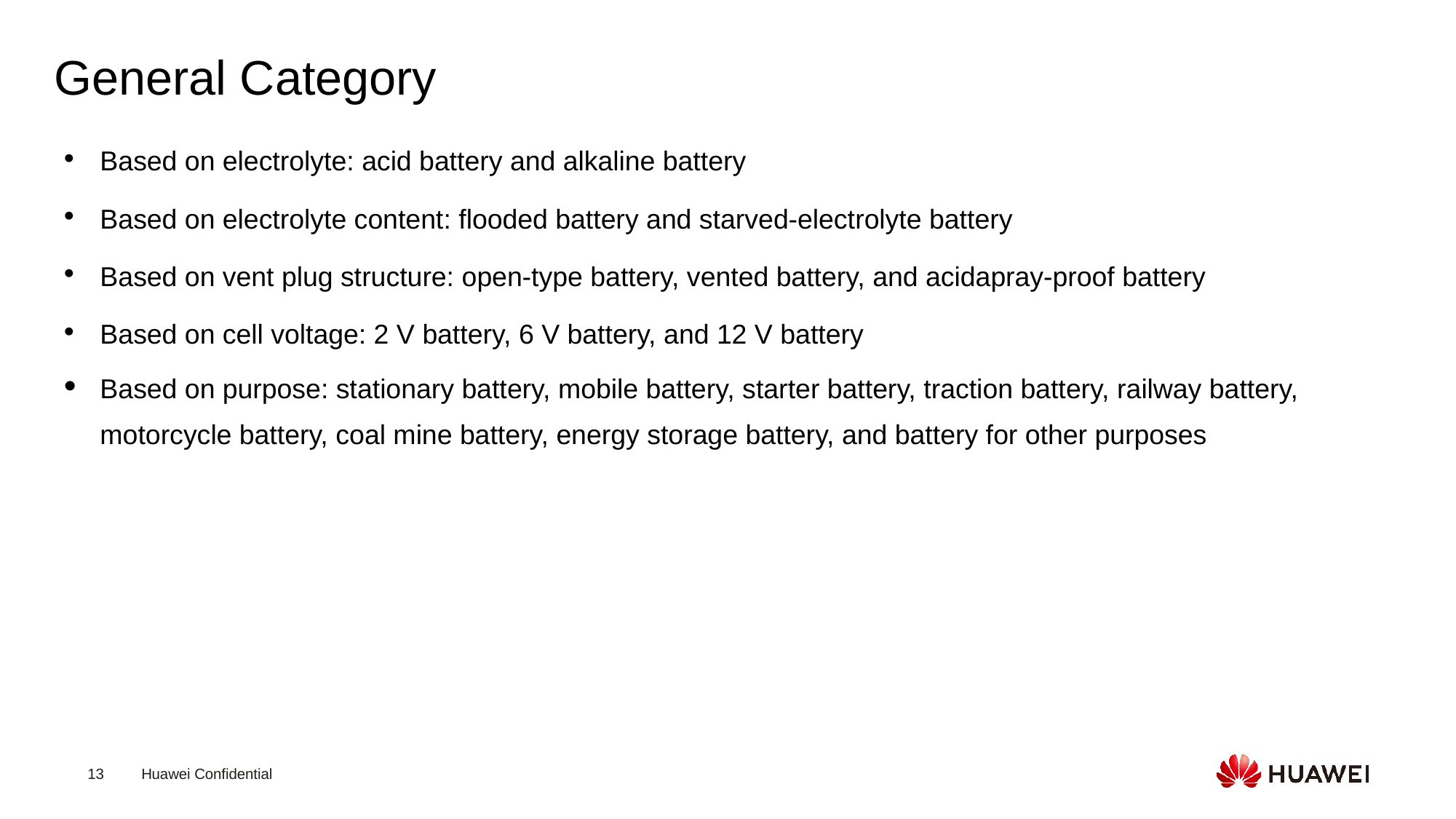

# General Category
Based on electrolyte: acid battery and alkaline battery
Based on electrolyte content: flooded battery and starved-electrolyte battery
Based on vent plug structure: open-type battery, vented battery, and acidapray-proof battery
Based on cell voltage: 2 V battery, 6 V battery, and 12 V battery
Based on purpose: stationary battery, mobile battery, starter battery, traction battery, railway battery, motorcycle battery, coal mine battery, energy storage battery, and battery for other purposes